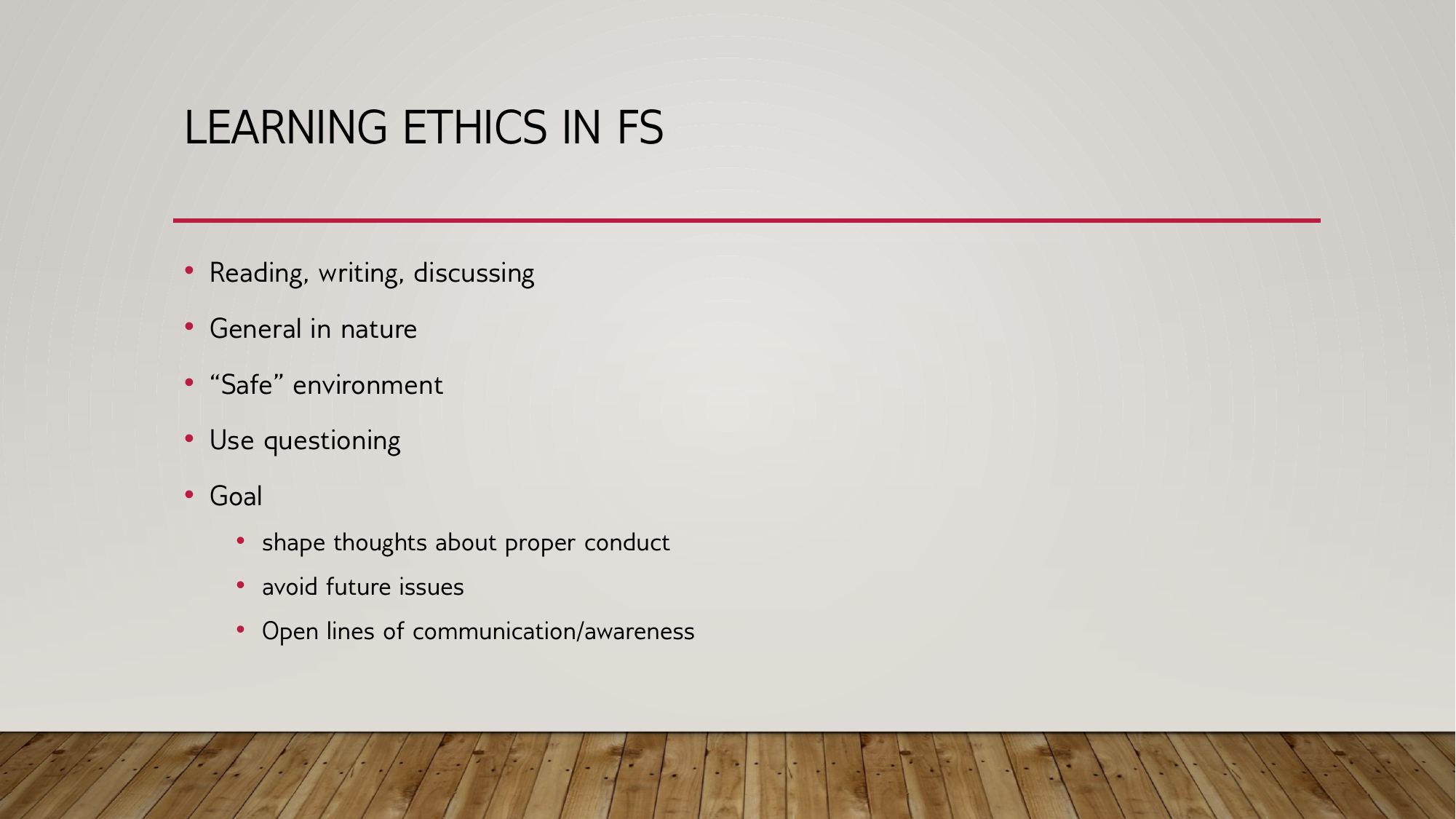

# Learning Ethics in FS
Reading, writing, discussing
General in nature
“Safe” environment
Use questioning
Goal
shape thoughts about proper conduct
avoid future issues
Open lines of communication/awareness